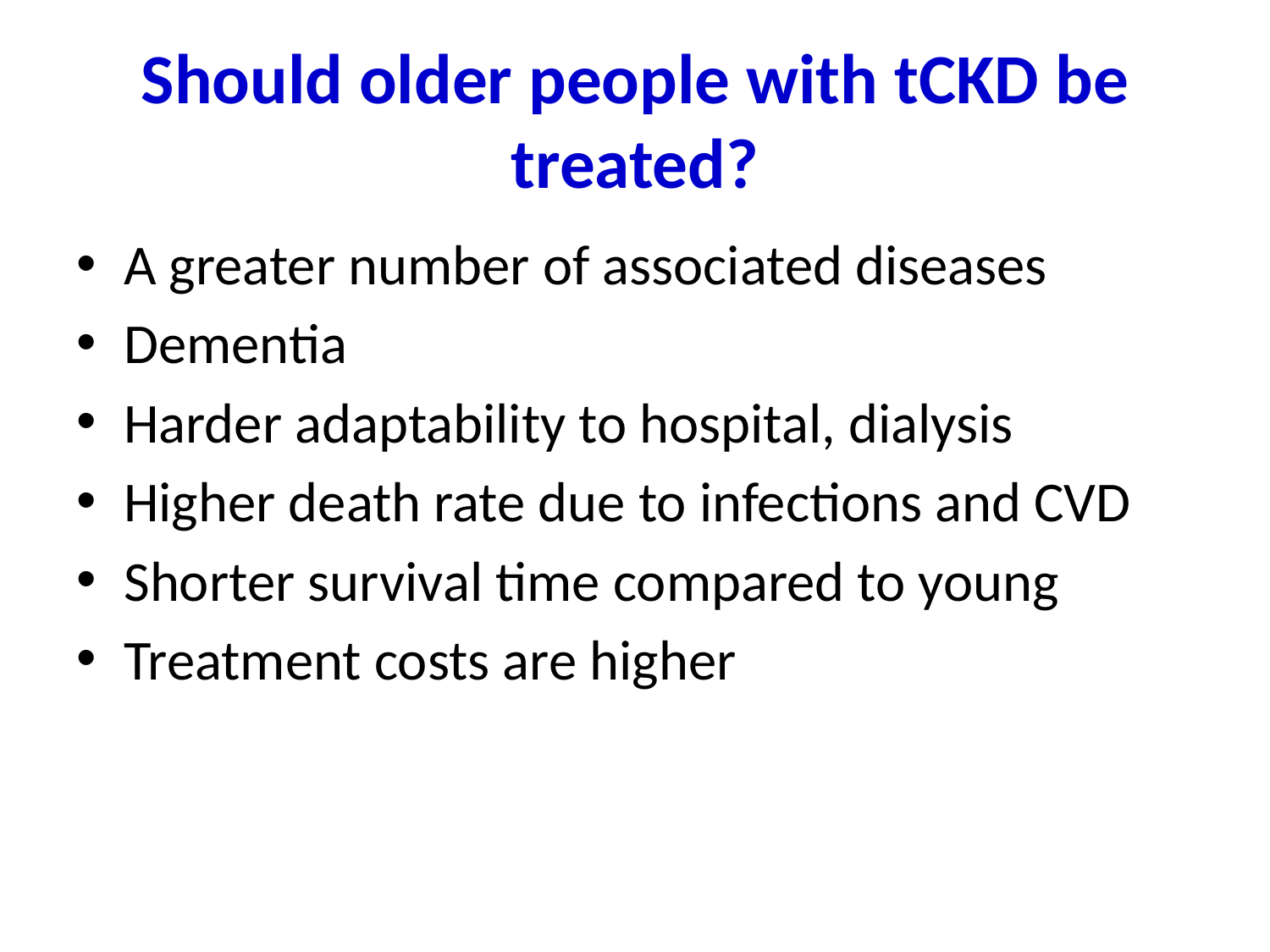

# Should older people with tCKD be treated?
A greater number of associated diseases
Dementia
Harder adaptability to hospital, dialysis
Higher death rate due to infections and CVD
Shorter survival time compared to young
Treatment costs are higher